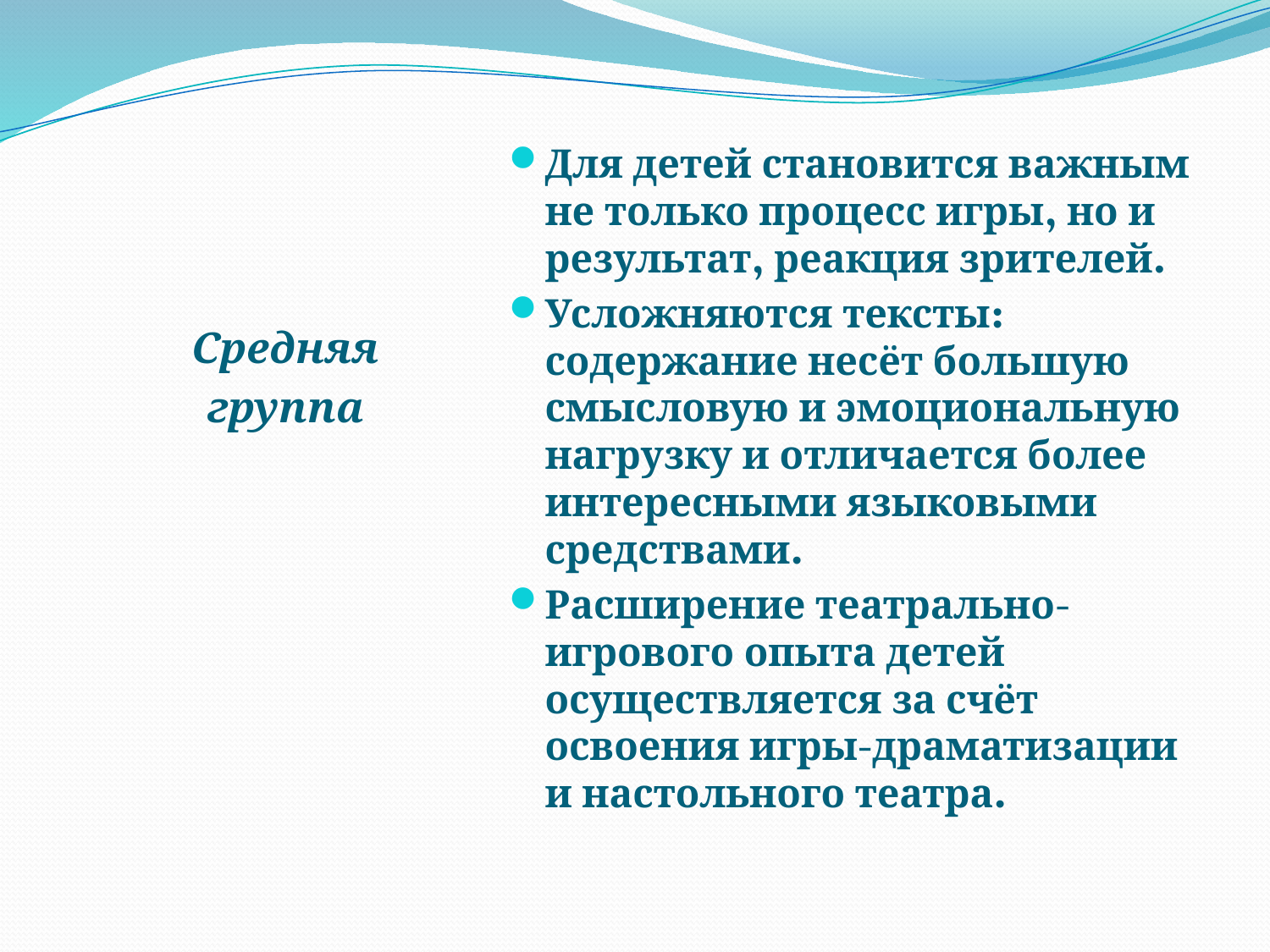

Средняя
группа
#
Для детей становится важным не только процесс игры, но и результат, реакция зрителей.
Усложняются тексты: содержание несёт большую смысловую и эмоциональную нагрузку и отличается более интересными языковыми средствами.
Расширение театрально-игрового опыта детей осуществляется за счёт освоения игры-драматизации и настольного театра.